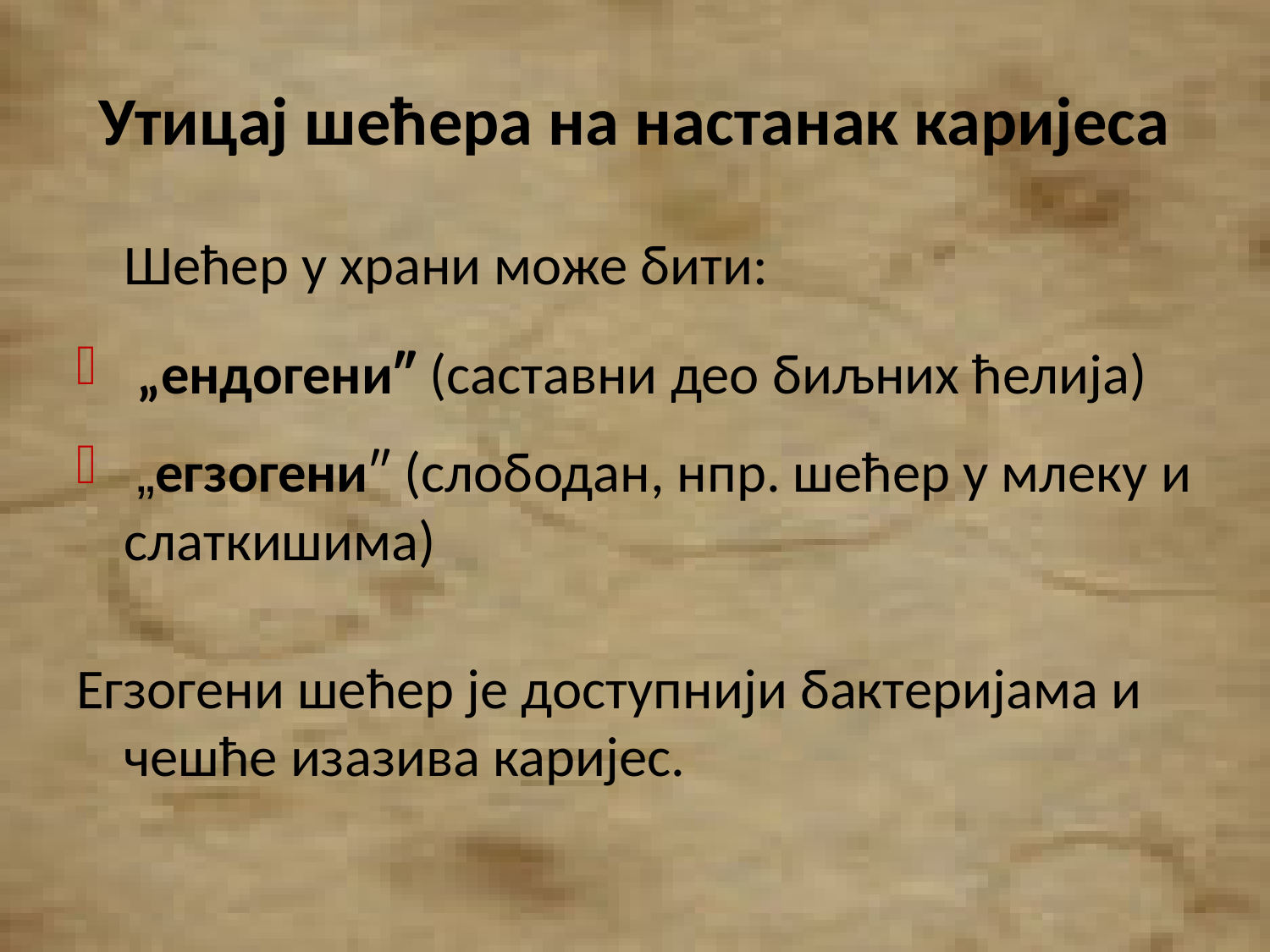

# Утицај шећера на настанак каријеса
	Шећер у храни може бити:

 „ендогени″ (саставни део биљних ћелија)

 „егзогени″ (слободан, нпр. шећер у млеку и слаткишима)

Егзогени шећер је доступнији бактеријама и чешће изазива каријес.